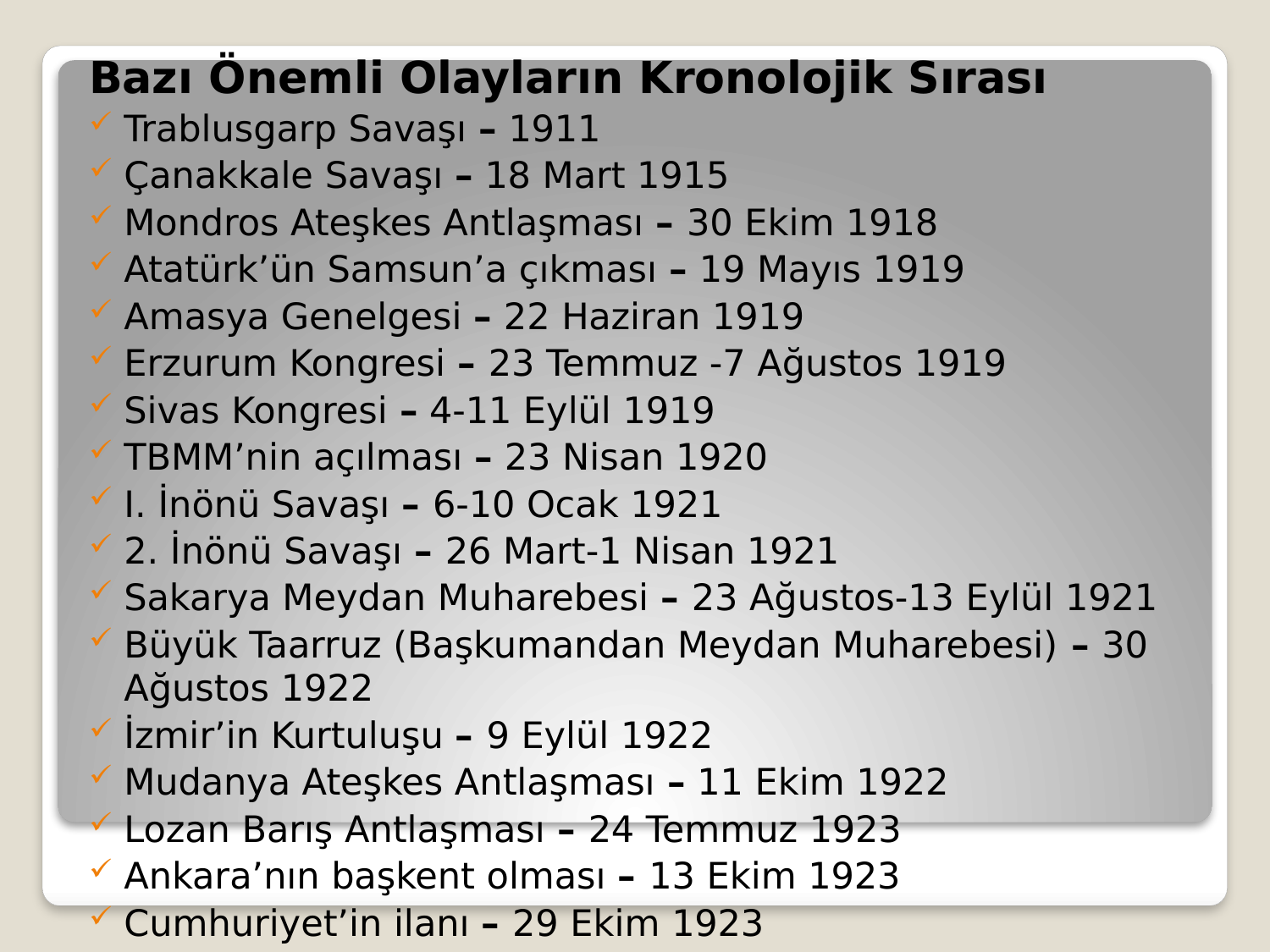

Bazı Önemli Olayların Kronolojik Sırası
Trablusgarp Savaşı – 1911
Çanakkale Savaşı – 18 Mart 1915
Mondros Ateşkes Antlaşması – 30 Ekim 1918
Atatürk’ün Samsun’a çıkması – 19 Mayıs 1919
Amasya Genelgesi – 22 Haziran 1919
Erzurum Kongresi – 23 Temmuz -7 Ağustos 1919
Sivas Kongresi – 4-11 Eylül 1919
TBMM’nin açılması – 23 Nisan 1920
I. İnönü Savaşı – 6-10 Ocak 1921
2. İnönü Savaşı – 26 Mart-1 Nisan 1921
Sakarya Meydan Muharebesi – 23 Ağustos-13 Eylül 1921
Büyük Taarruz (Başkumandan Meydan Muharebesi) – 30 Ağustos 1922
İzmir’in Kurtuluşu – 9 Eylül 1922
Mudanya Ateşkes Antlaşması – 11 Ekim 1922
Lozan Barış Antlaşması – 24 Temmuz 1923
Ankara’nın başkent olması – 13 Ekim 1923
Cumhuriyet’in ilanı – 29 Ekim 1923